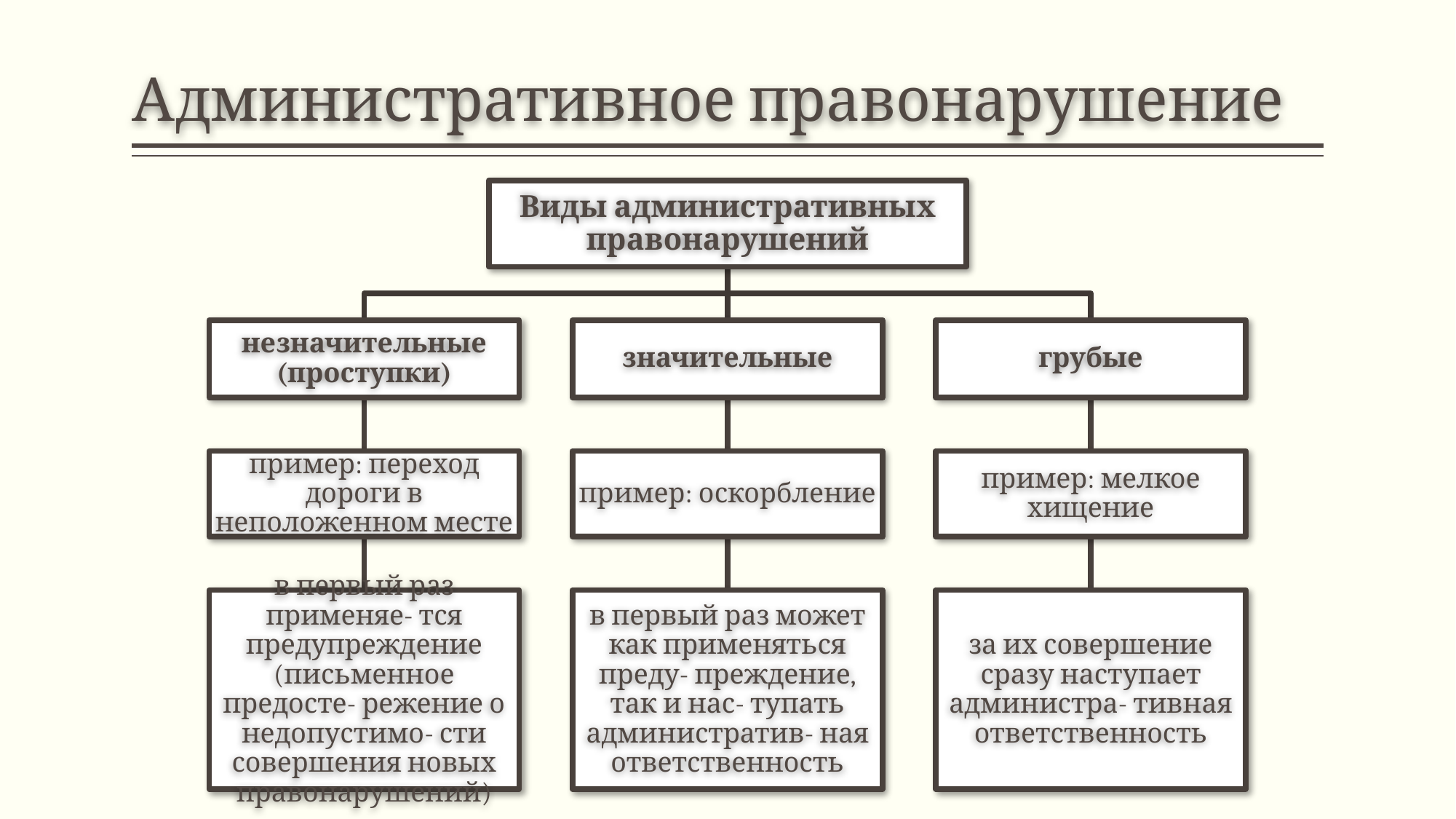

# Административное правонарушение

Виды административных правонарушений

незначительные (проступки)

значительные

грубые

пример: переход дороги в неположенном месте

пример: оскорбление

пример: мелкое хищение

в первый раз применяе- тся предупреждение (письменное предосте- режение о недопустимо- сти совершения новых правонарушений)

в первый раз может как применяться преду- преждение, так и нас- тупать административ- ная ответственность

за их совершение сразу наступает администра- тивная ответственность